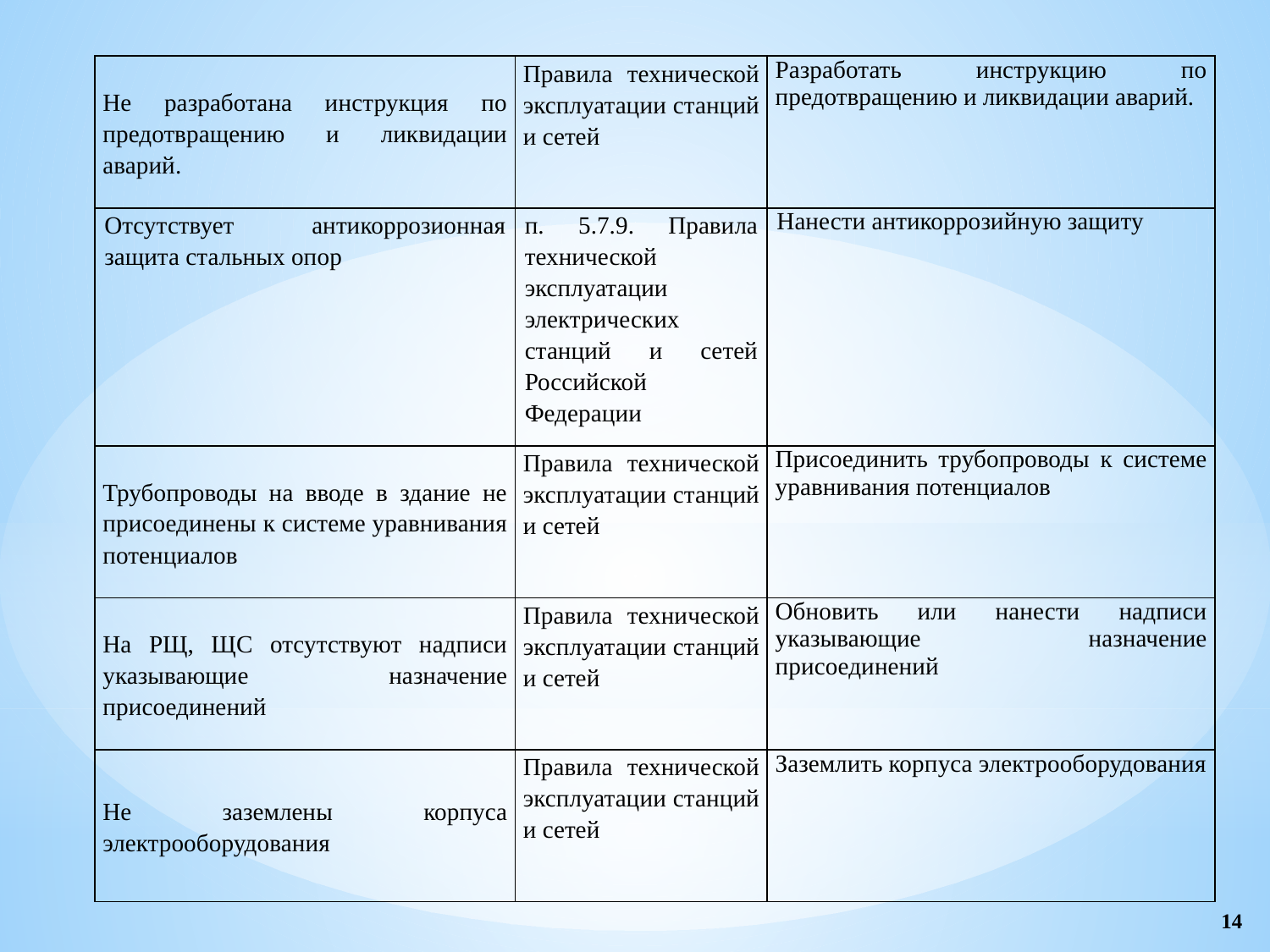

| Не разработана инструкция по предотвращению и ликвидации аварий. | Правила технической эксплуатации станций и сетей | Разработать инструкцию по предотвращению и ликвидации аварий. |
| --- | --- | --- |
| Отсутствует антикоррозионная защита стальных опор | п. 5.7.9. Правила технической эксплуатации электрических станций и сетей Российской Федерации | Нанести антикоррозийную защиту |
| Трубопроводы на вводе в здание не присоединены к системе уравнивания потенциалов | Правила технической эксплуатации станций и сетей | Присоединить трубопроводы к системе уравнивания потенциалов |
| На РЩ, ЩС отсутствуют надписи указывающие назначение присоединений | Правила технической эксплуатации станций и сетей | Обновить или нанести надписи указывающие назначение присоединений |
| Не заземлены корпуса электрооборудования | Правила технической эксплуатации станций и сетей | Заземлить корпуса электрооборудования |
14